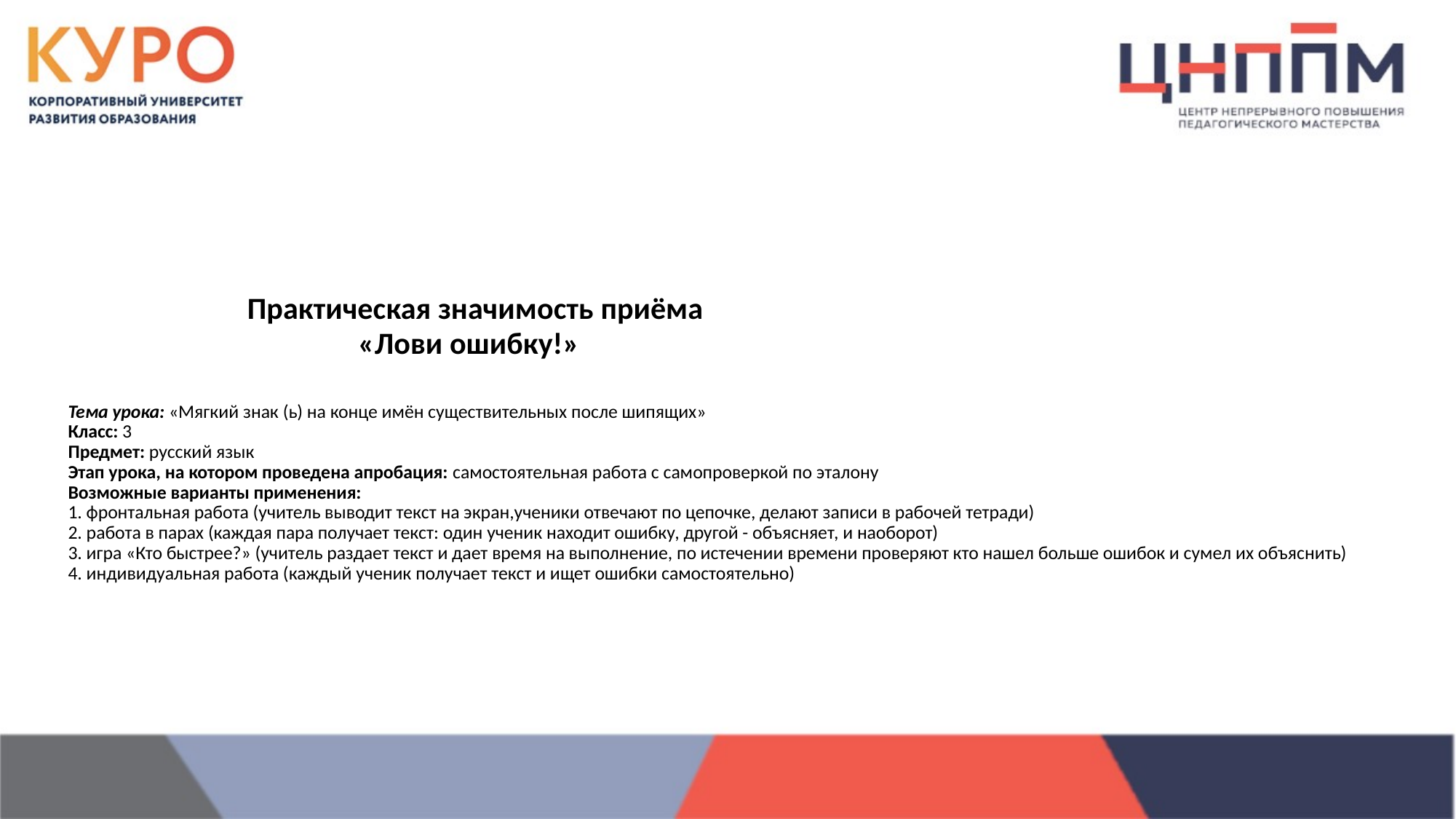

Практическая значимость приёма
                                          «Лови ошибку!»
Тема урока: «Мягкий знак (ь) на конце имён существительных после шипящих»
Класс: 3
Предмет: русский язык
Этап урока, на котором проведена апробация: самостоятельная работа с самопроверкой по эталону
Возможные варианты применения:
1. фронтальная работа (учитель выводит текст на экран,ученики отвечают по цепочке, делают записи в рабочей тетради)
2. работа в парах (каждая пара получает текст: один ученик находит ошибку, другой - объясняет, и наоборот)
3. игра «Кто быстрее?» (учитель раздает текст и дает время на выполнение, по истечении времени проверяют кто нашел больше ошибок и сумел их объяснить)
4. индивидуальная работа (каждый ученик получает текст и ищет ошибки самостоятельно)